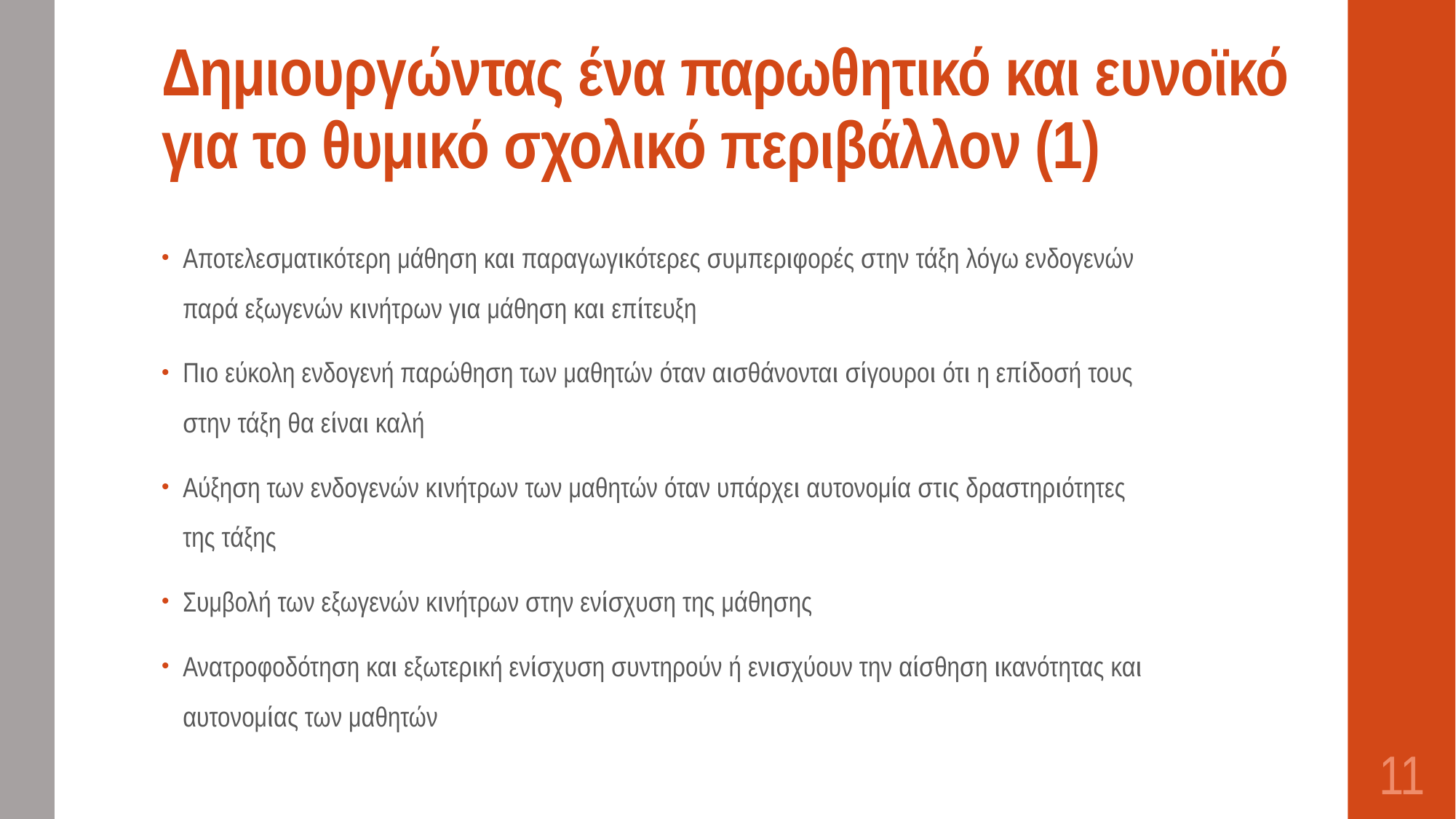

# Δημιουργώντας ένα παρωθητικό και ευνοϊκό για το θυμικό σχολικό περιβάλλον (1)
Αποτελεσματικότερη μάθηση και παραγωγικότερες συμπεριφορές στην τάξη λόγω ενδογενών παρά εξωγενών κινήτρων για μάθηση και επίτευξη
Πιο εύκολη ενδογενή παρώθηση των μαθητών όταν αισθάνονται σίγουροι ότι η επίδοσή τους στην τάξη θα είναι καλή
Αύξηση των ενδογενών κινήτρων των μαθητών όταν υπάρχει αυτονομία στις δραστηριότητες της τάξης
Συμβολή των εξωγενών κινήτρων στην ενίσχυση της μάθησης
Ανατροφοδότηση και εξωτερική ενίσχυση συντηρούν ή ενισχύουν την αίσθηση ικανότητας και αυτονομίας των μαθητών
11